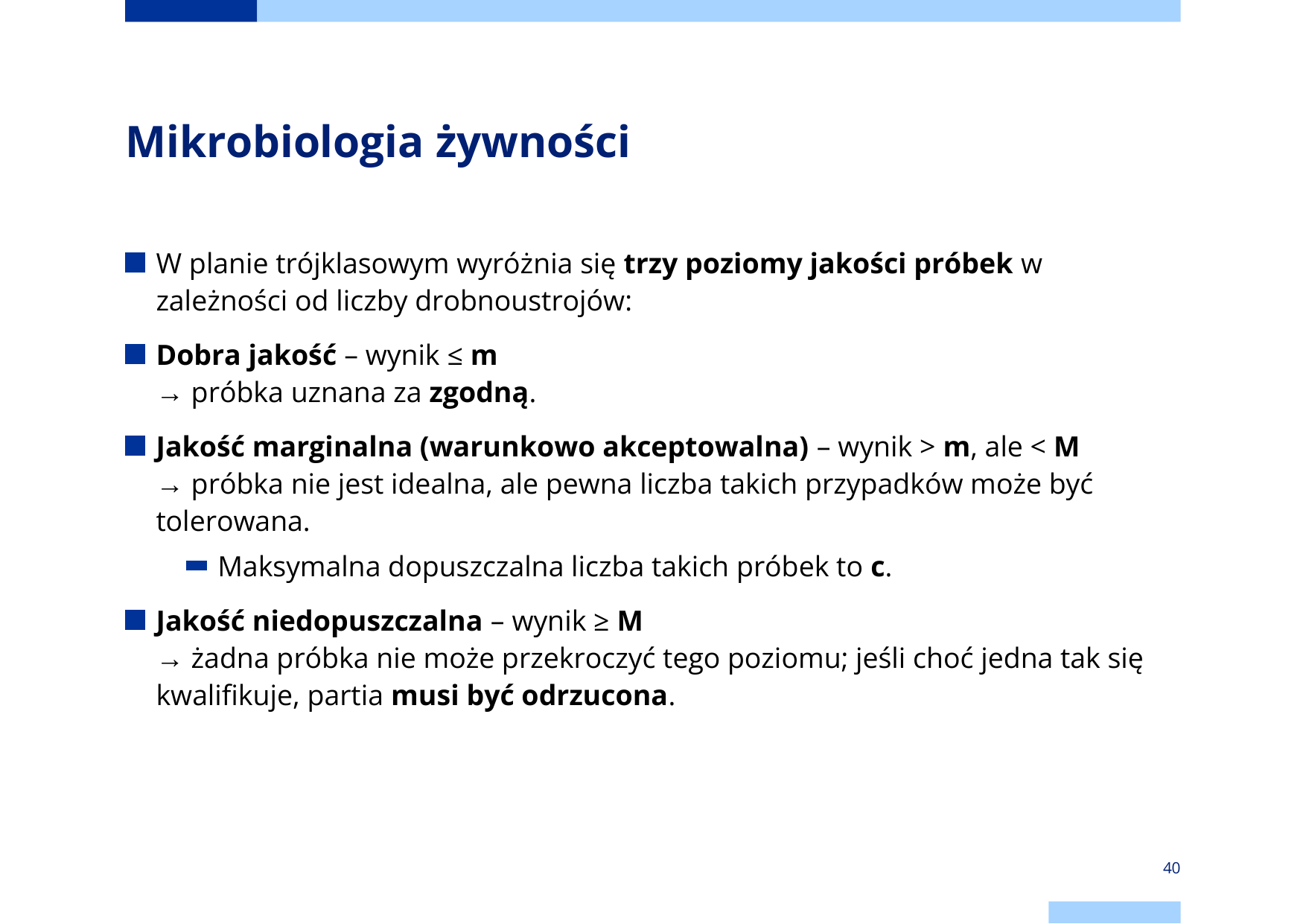

# Mikrobiologia żywności
W planie trójklasowym wyróżnia się trzy poziomy jakości próbek w zależności od liczby drobnoustrojów:
Dobra jakość – wynik ≤ m
→ próbka uznana za zgodną.
Jakość marginalna (warunkowo akceptowalna) – wynik > m, ale < M
→ próbka nie jest idealna, ale pewna liczba takich przypadków może być tolerowana.
Maksymalna dopuszczalna liczba takich próbek to c.
Jakość niedopuszczalna – wynik ≥ M
→ żadna próbka nie może przekroczyć tego poziomu; jeśli choć jedna tak się kwalifikuje, partia musi być odrzucona.

40